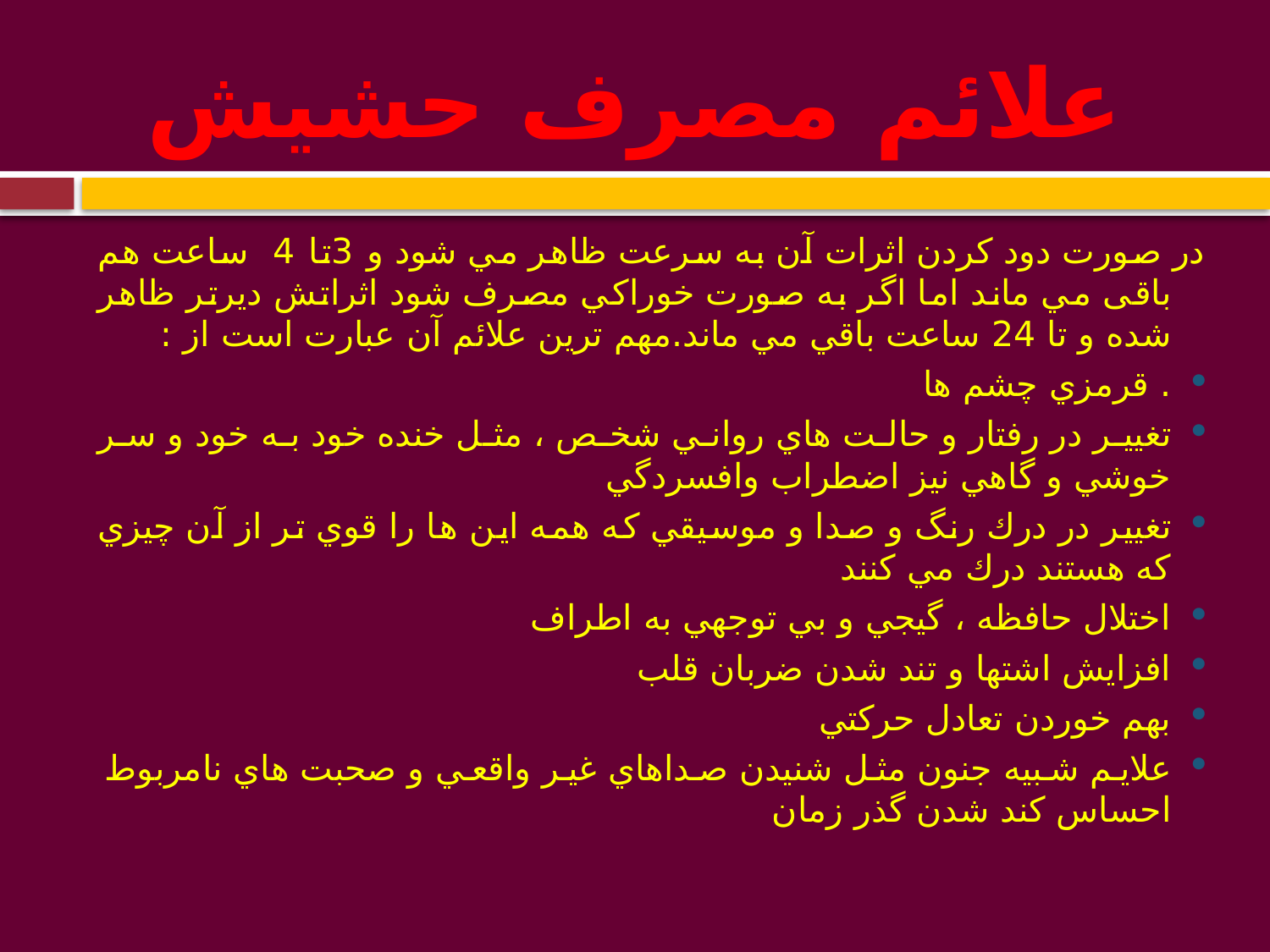

# علائم مصرف حشیش
	در صورت دود كردن اثرات آن به سرعت ظاهر مي شود و 3تا 4  ساعت هم باقی مي ماند اما اگر به صورت خوراكي مصرف شود اثراتش ديرتر ظاهر شده و تا 24 ساعت باقي مي ماند.مهم ترين علائم آن عبارت است از :
. قرمزي چشم ها
تغيير در رفتار و حالت هاي رواني شخص ، مثل خنده خود به خود و سر خوشي و گاهي نيز اضطراب وافسردگي
تغيير در درك رنگ و صدا و موسيقي كه همه اين ها را قوي تر از آن چيزي كه هستند درك مي كنند
اختلال حافظه ، گيجي و بي توجهي به اطراف
افزايش اشتها و تند شدن ضربان قلب
بهم خوردن تعادل حركتي
علايم شبيه جنون مثل شنيدن صداهاي غير واقعي و صحبت هاي نامربوط احساس كند شدن گذر زمان